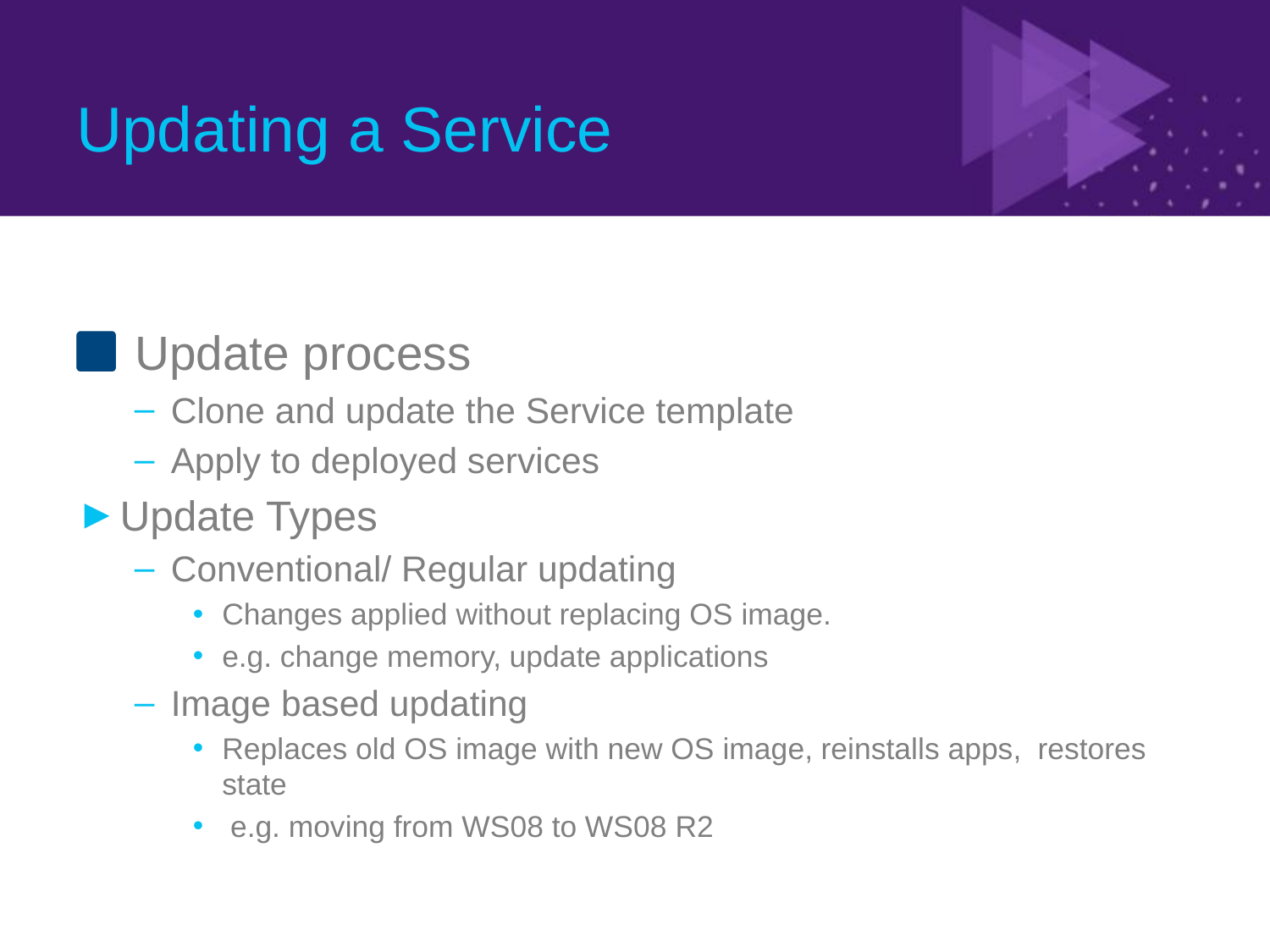

# Updating a Service
Update process
Clone and update the Service template
Apply to deployed services
Update Types
Conventional/ Regular updating
Changes applied without replacing OS image.
e.g. change memory, update applications
Image based updating
Replaces old OS image with new OS image, reinstalls apps,  restores state
 e.g. moving from WS08 to WS08 R2